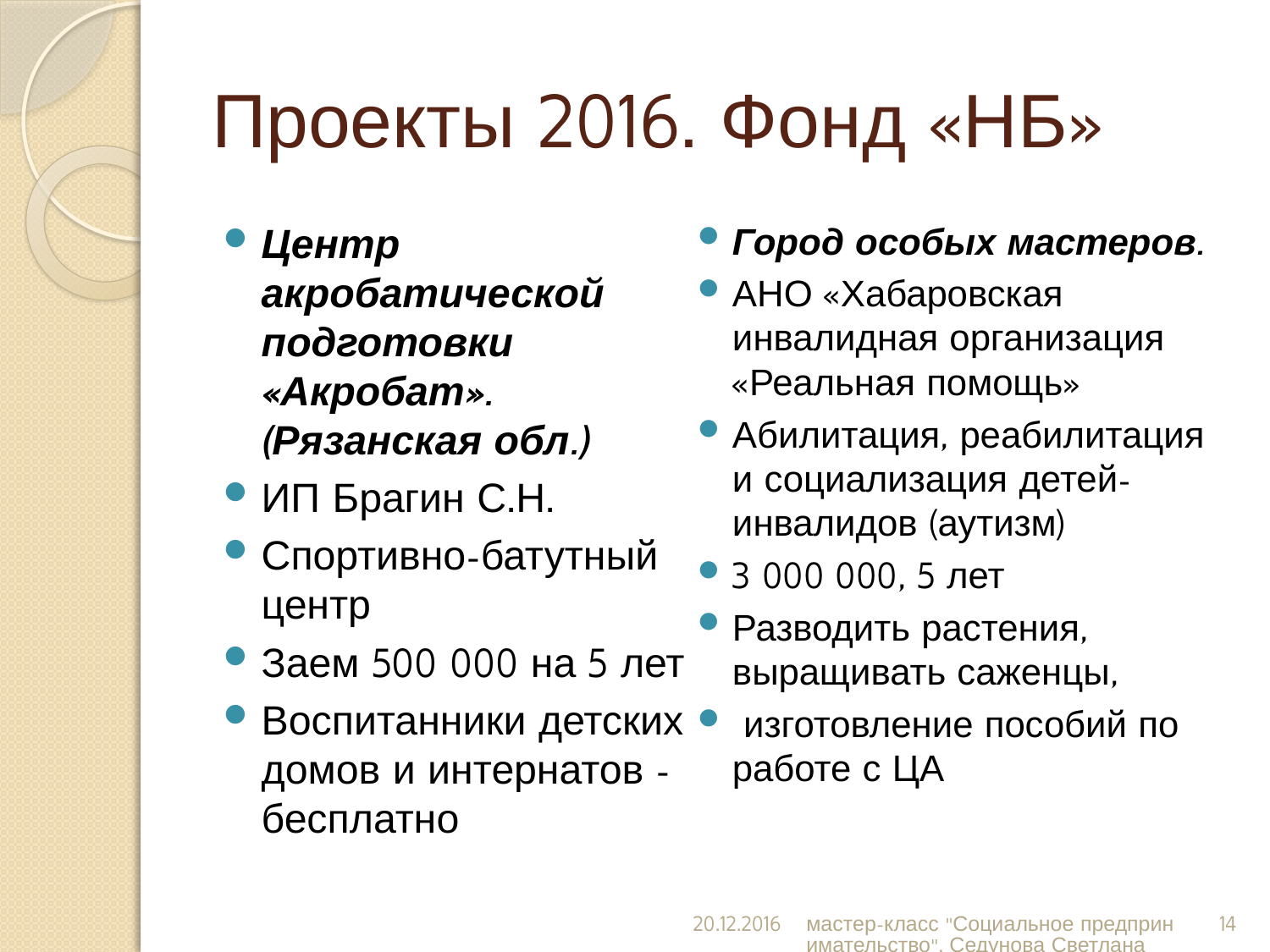

# Проекты 2016. Фонд «НБ»
Центр акробатической подготовки «Акробат». (Рязанская обл.)
ИП Брагин С.Н.
Спортивно-батутный центр
Заем 500 000 на 5 лет
Воспитанники детских домов и интернатов - бесплатно

Город особых мастеров.
АНО «Хабаровская инвалидная организация «Реальная помощь»
Абилитация, реабилитация и социализация детей-инвалидов (аутизм)
3 000 000, 5 лет
Разводить растения, выращивать саженцы,
 изготовление пособий по работе с ЦА
20.12.2016
мастер-класс "Социальное предпринимательство". Седунова Светлана
14